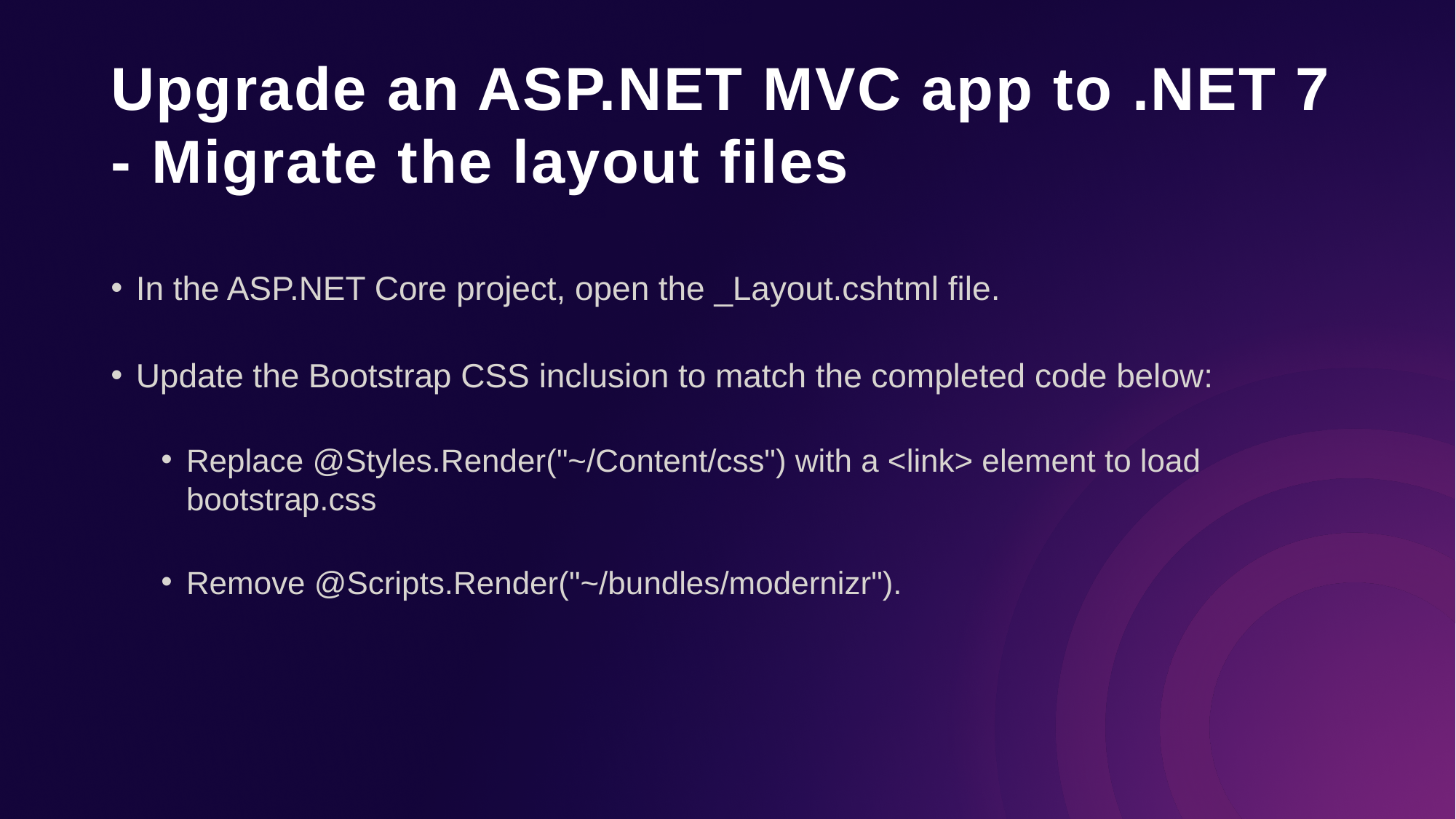

# Upgrade an ASP.NET MVC app to .NET 7 - Migrate the layout files

In the ASP.NET Core project, open the _Layout.cshtml file.

Update the Bootstrap CSS inclusion to match the completed code below:

Replace @Styles.Render("~/Content/css") with a <link> element to load bootstrap.css

Remove @Scripts.Render("~/bundles/modernizr").